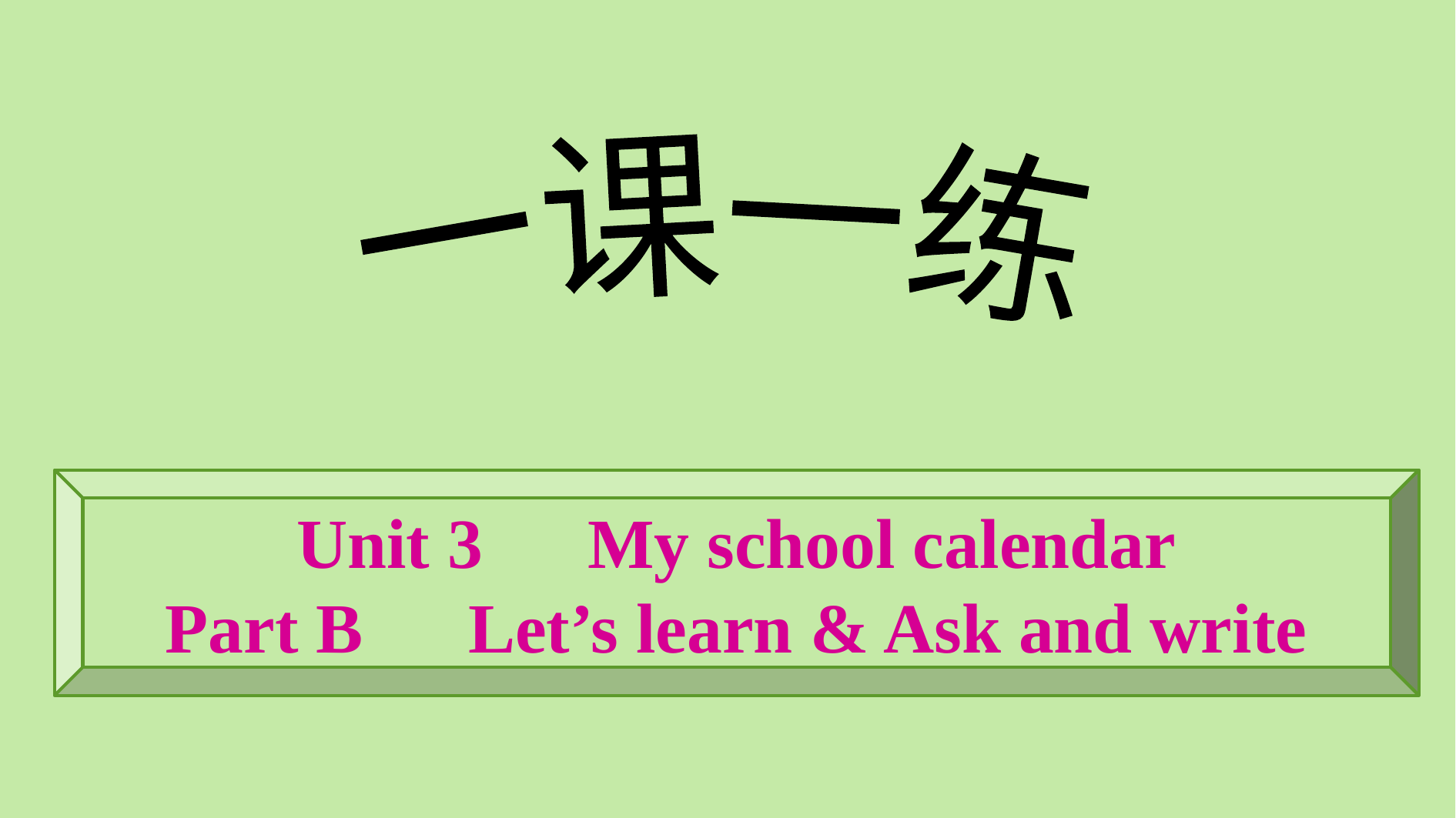

Unit 3　My school calendar
Part B　Let’s learn & Ask and write